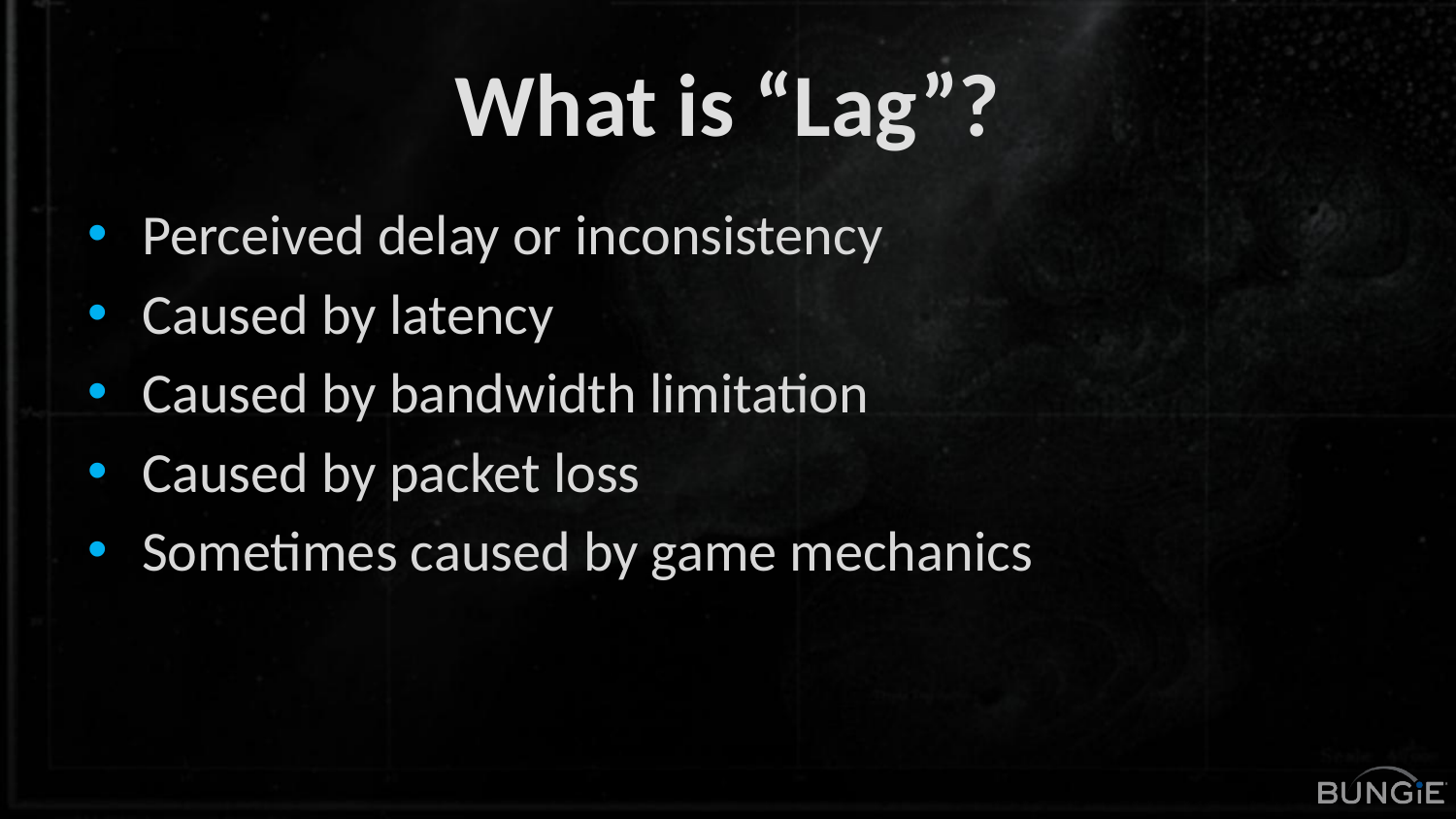

# What is “Lag”?
Perceived delay or inconsistency
Caused by latency
Caused by bandwidth limitation
Caused by packet loss
Sometimes caused by game mechanics